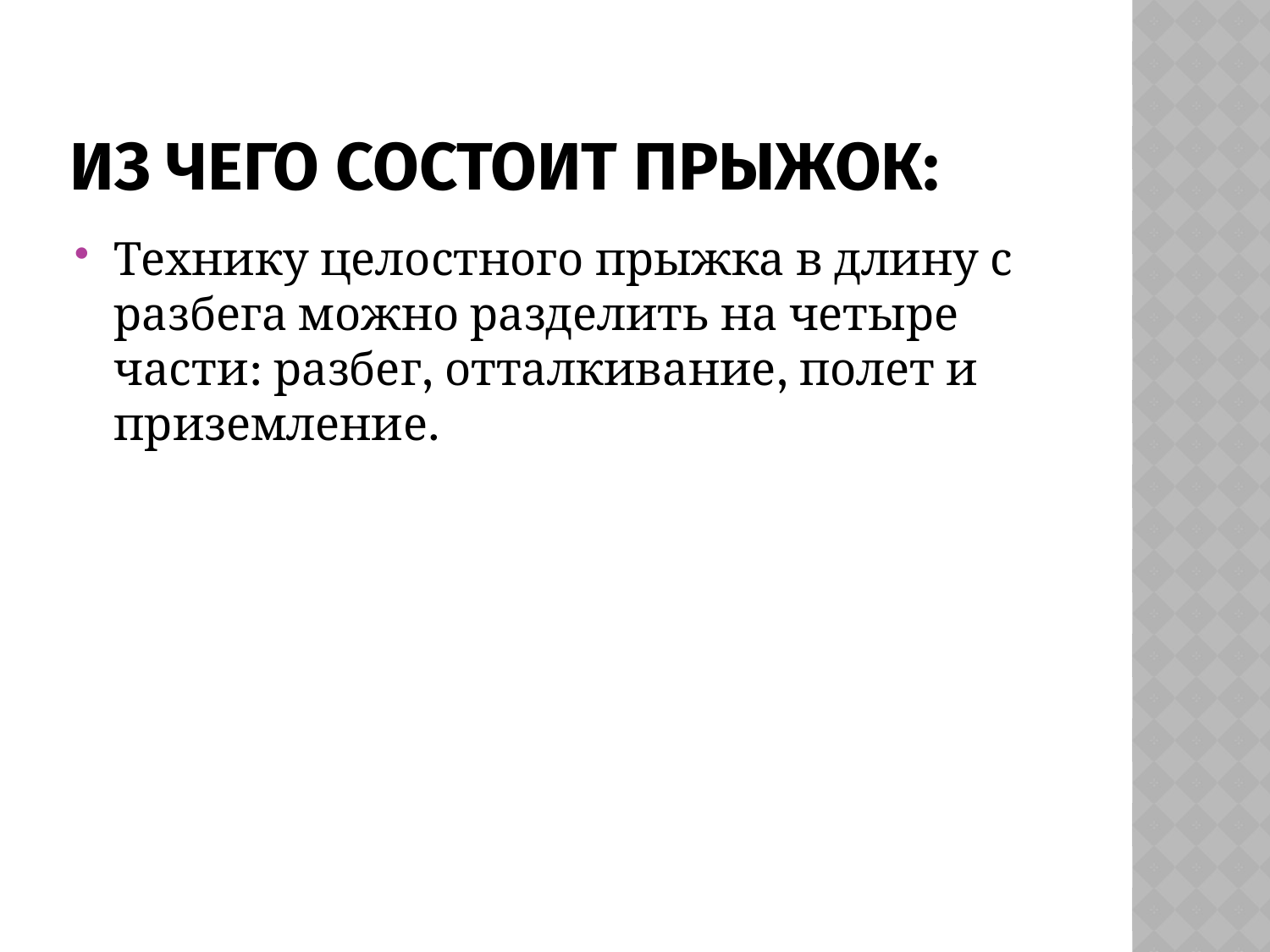

# Из чего состоит прыжок:
Технику целостного прыжка в длину с разбега можно разделить на четыре части: разбег, отталкивание, полет и приземление.